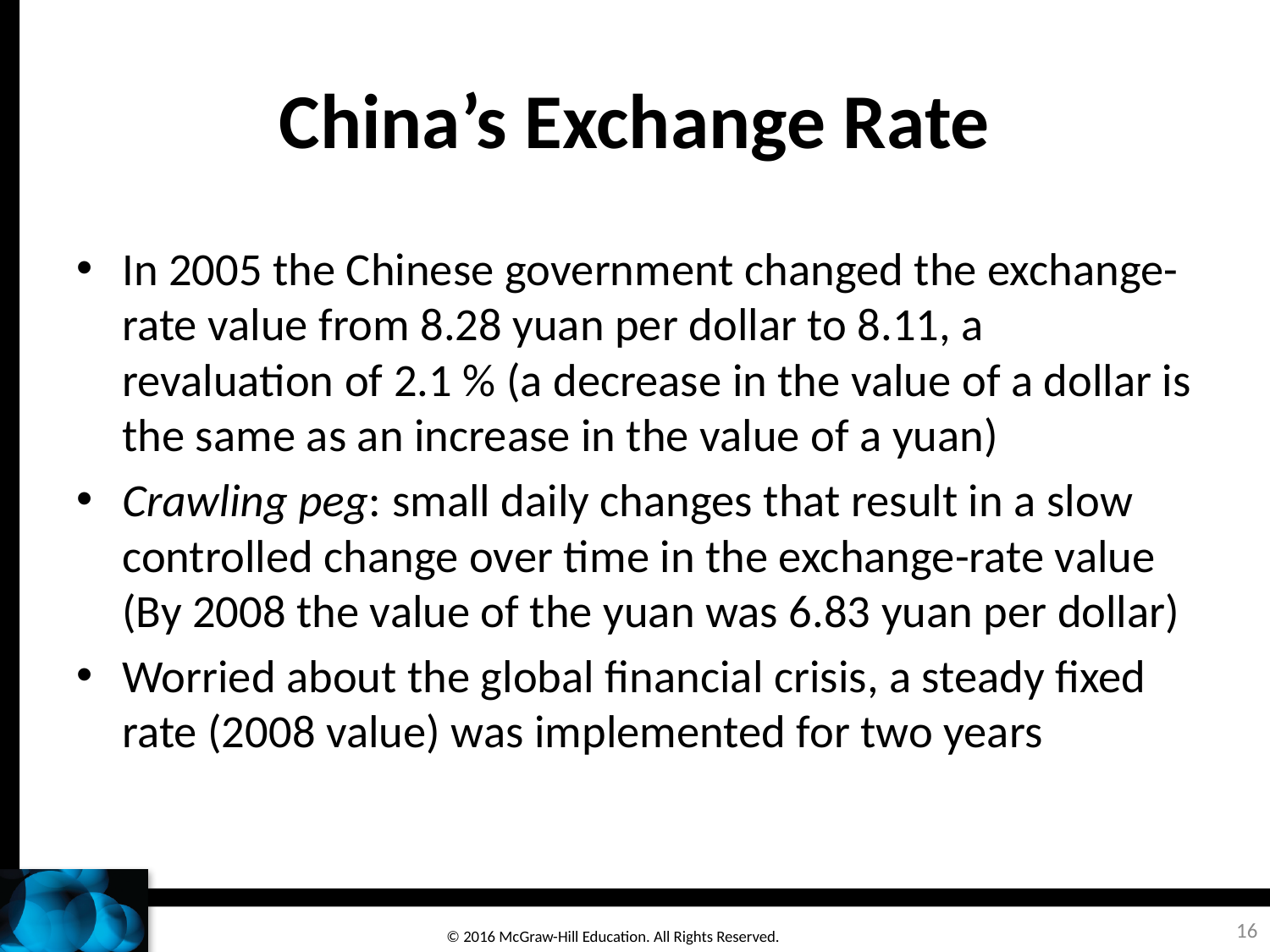

# China’s Exchange Rate
In 2005 the Chinese government changed the exchange-rate value from 8.28 yuan per dollar to 8.11, a revaluation of 2.1 % (a decrease in the value of a dollar is the same as an increase in the value of a yuan)
Crawling peg: small daily changes that result in a slow controlled change over time in the exchange-rate value (By 2008 the value of the yuan was 6.83 yuan per dollar)
Worried about the global financial crisis, a steady fixed rate (2008 value) was implemented for two years
16
© 2016 McGraw-Hill Education. All Rights Reserved.